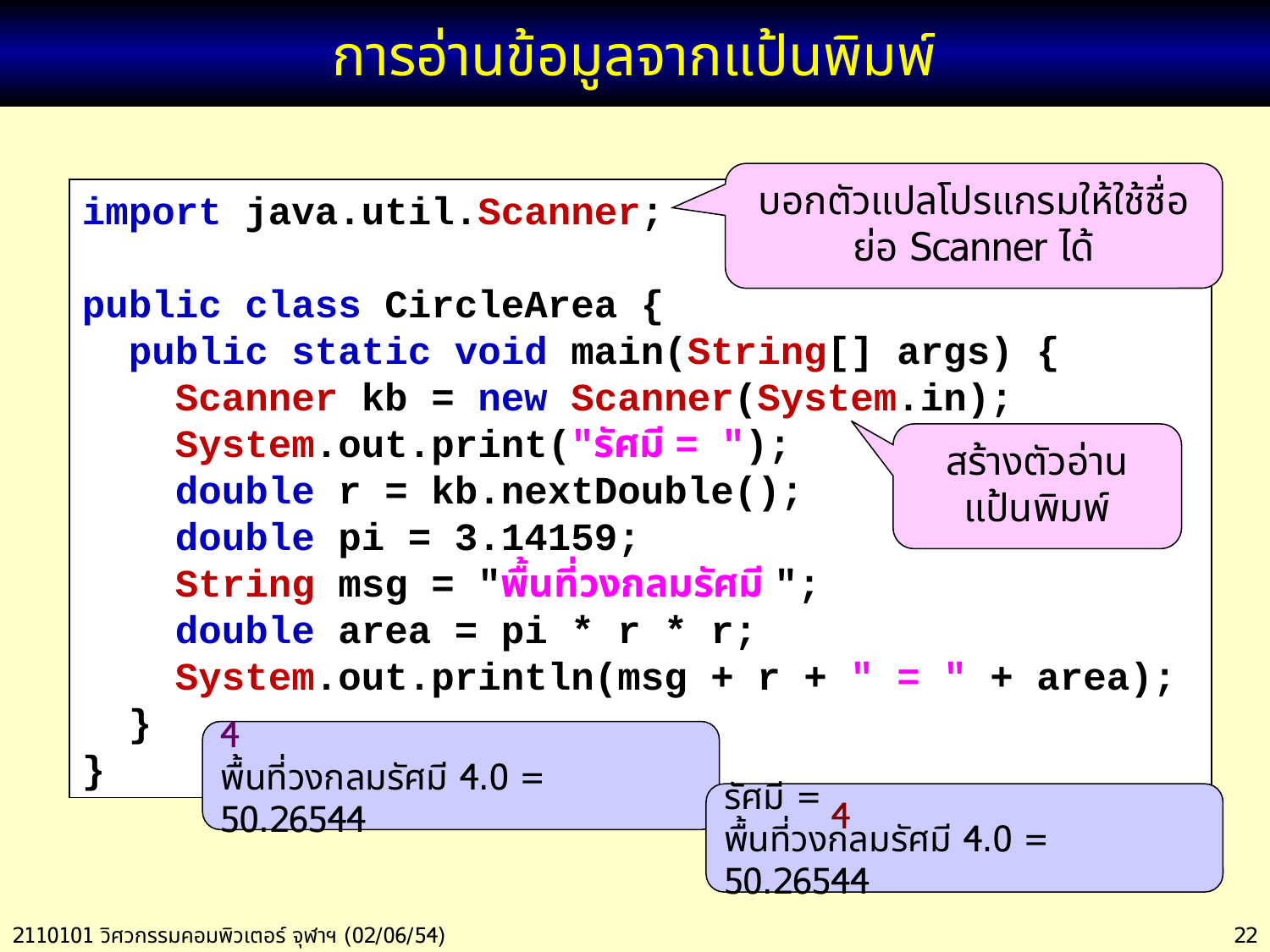

# การอ่านข้อมูลจากแป้นพิมพ์
บอกตัวแปลโปรแกรมให้ใช้ชื่อย่อ Scanner ได้
import java.util.Scanner;

public class CircleArea {
  public static void main(String[] args) {
    Scanner kb = new Scanner(System.in);
    System.out.print("รัศมี = ");
    double r = kb.nextDouble();
    double pi = 3.14159;
    String msg = "พื้นที่วงกลมรัศมี ";
    double area = pi * r * r;
    System.out.println(msg + r + " = " + area);
  }
}
สร้างตัวอ่านแป้นพิมพ์
4
พื้นที่วงกลมรัศมี 4.0 = 50.26544
รัศมี =
พื้นที่วงกลมรัศมี 4.0 = 50.26544
4